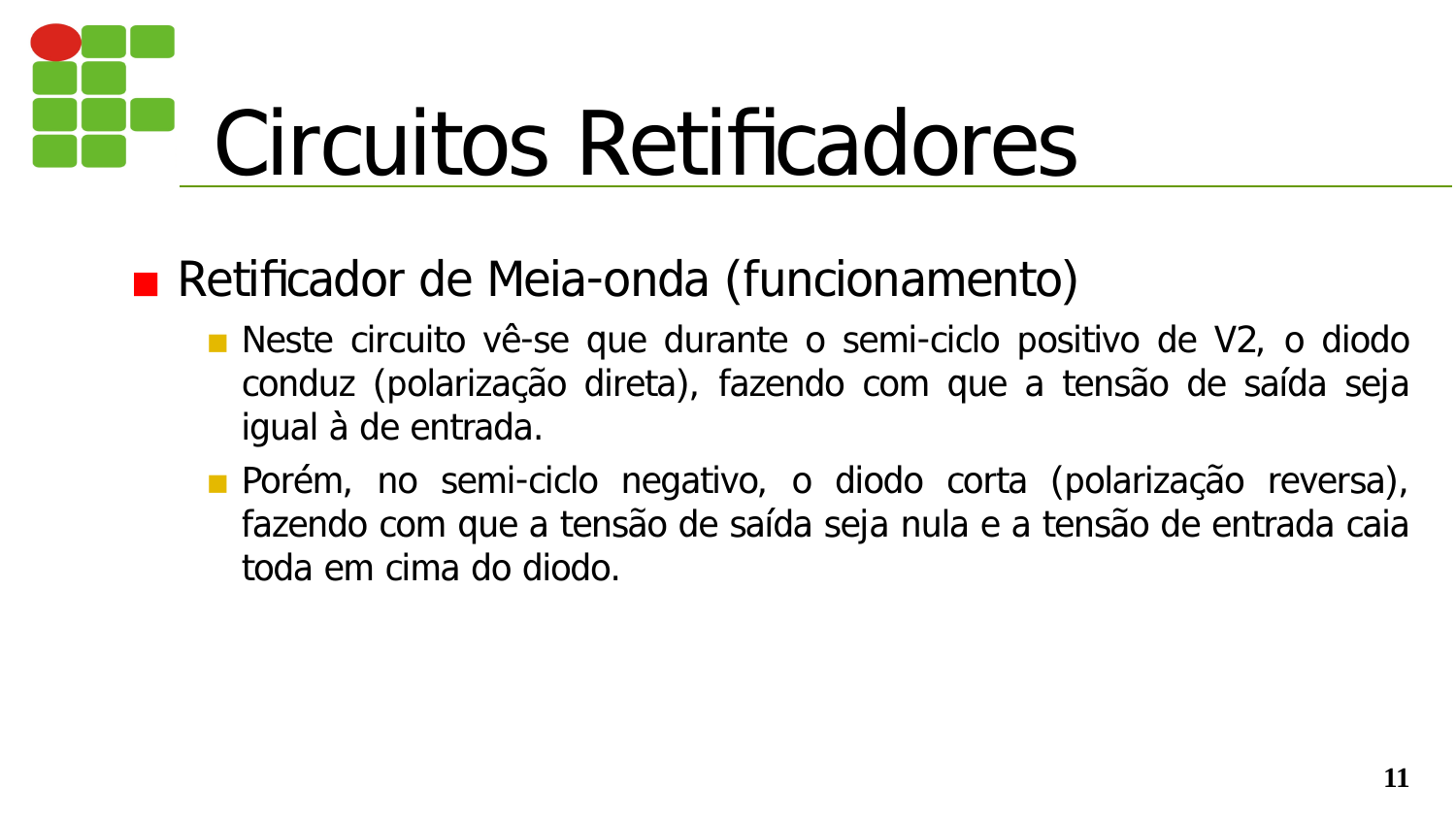

# Circuitos Retificadores
Retificador de Meia-onda (funcionamento)
Neste circuito vê-se que durante o semi-ciclo positivo de V2, o diodo conduz (polarização direta), fazendo com que a tensão de saída seja igual à de entrada.
Porém, no semi-ciclo negativo, o diodo corta (polarização reversa), fazendo com que a tensão de saída seja nula e a tensão de entrada caia toda em cima do diodo.
11